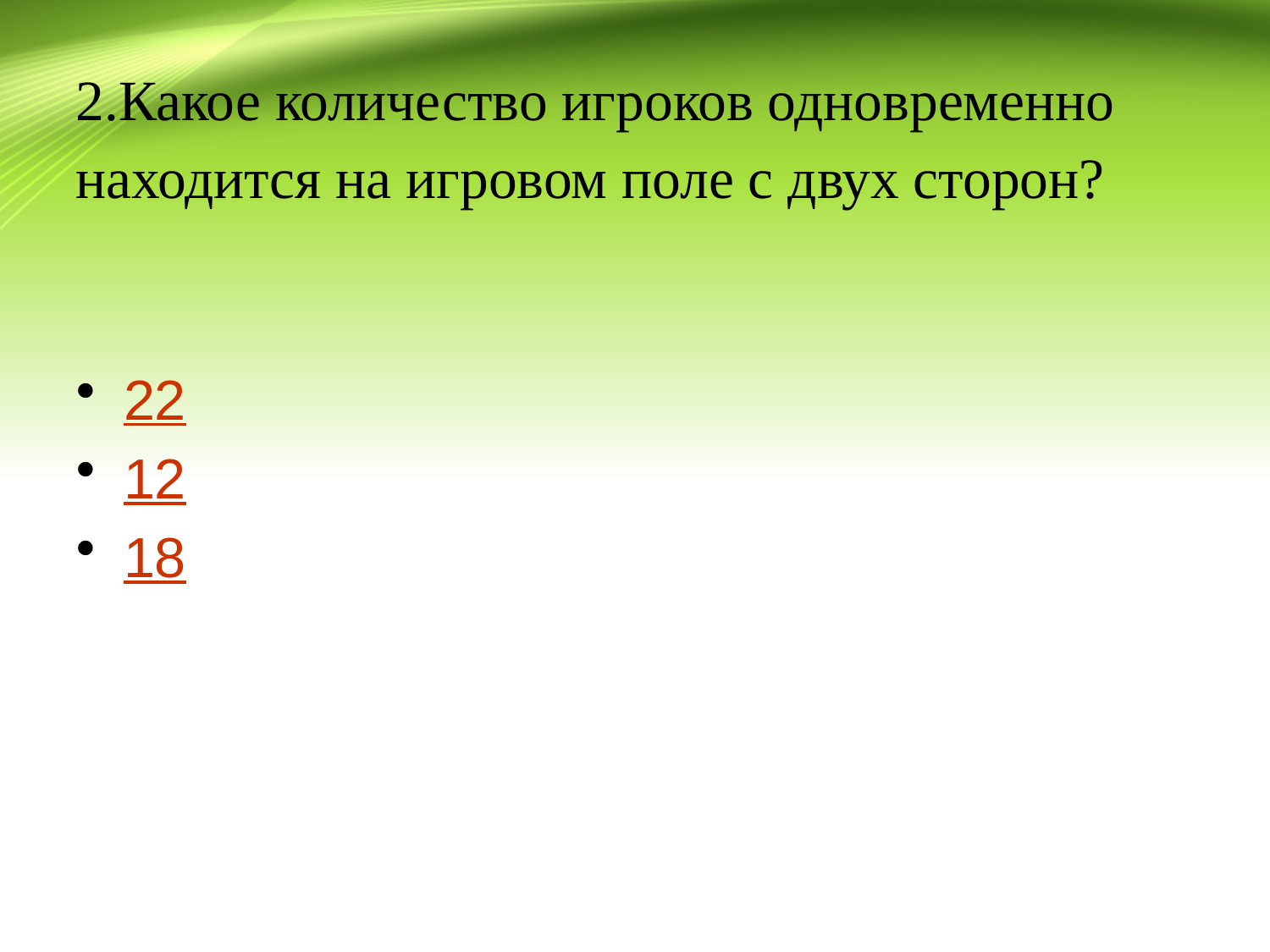

# 2.Какое количество игроков одновременно находится на игровом поле с двух сторон?
22
12
18